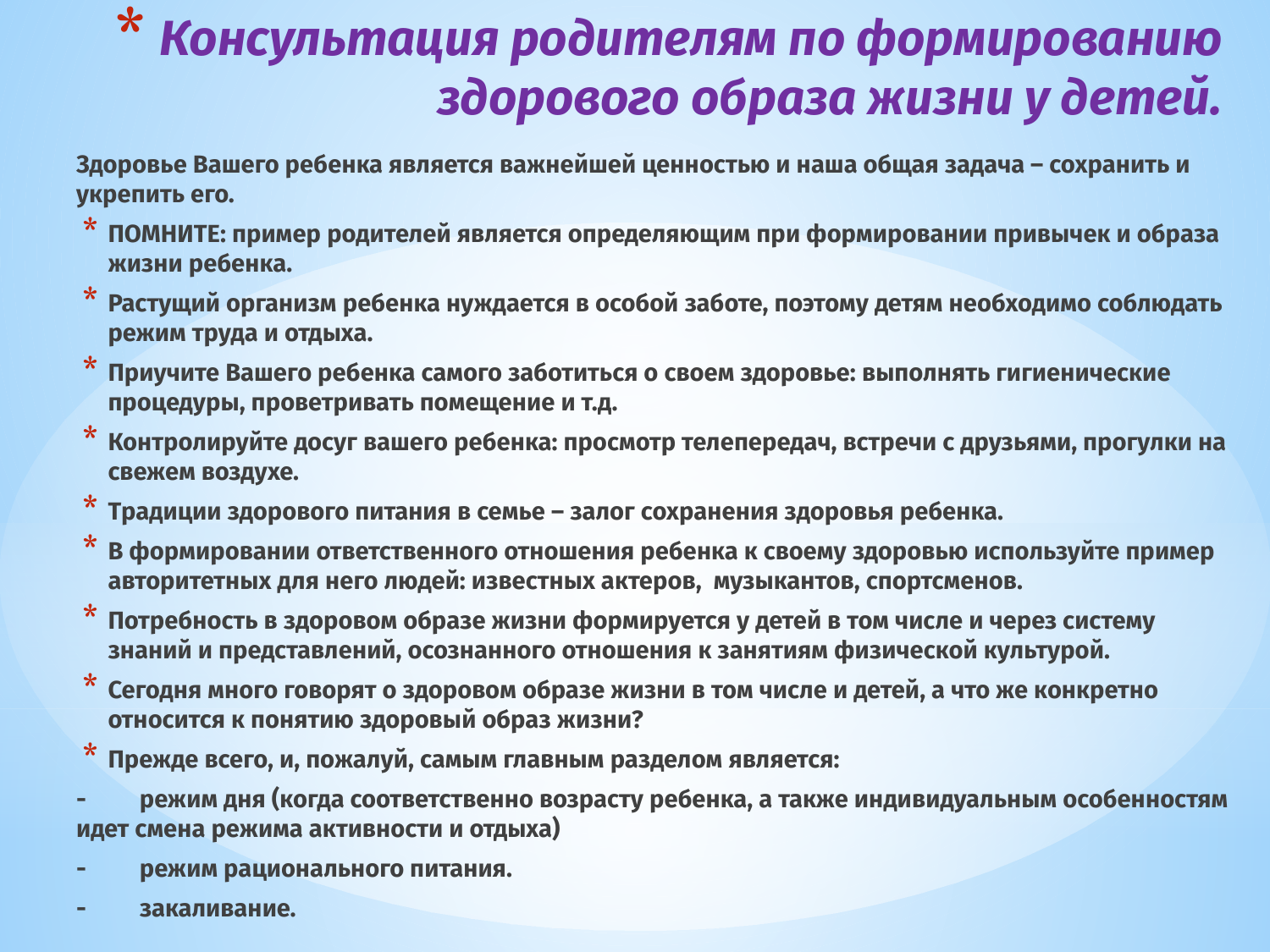

# Консультация родителям по формированию здорового образа жизни у детей.

Здоровье Вашего ребенка является важнейшей ценностью и наша общая задача – сохранить и укрепить его.
ПОМНИТЕ: пример родителей является определяющим при формировании привычек и образа жизни ребенка.
Растущий организм ребенка нуждается в особой заботе, поэтому детям необходимо соблюдать режим труда и отдыха.
Приучите Вашего ребенка самого заботиться о своем здоровье: выполнять гигиенические процедуры, проветривать помещение и т.д.
Контролируйте досуг вашего ребенка: просмотр телепередач, встречи с друзьями, прогулки на свежем воздухе.
Традиции здорового питания в семье – залог сохранения здоровья ребенка.
В формировании ответственного отношения ребенка к своему здоровью используйте пример авторитетных для него людей: известных актеров,  музыкантов, спортсменов.
Потребность в здоровом образе жизни формируется у детей в том числе и через систему знаний и представлений, осознанного отношения к занятиям физической культурой.
Сегодня много говорят о здоровом образе жизни в том числе и детей, а что же конкретно относится к понятию здоровый образ жизни?
Прежде всего, и, пожалуй, самым главным разделом является:
-         режим дня (когда соответственно возрасту ребенка, а также индивидуальным особенностям идет смена режима активности и отдыха)
-         режим рационального питания.
-         закаливание.